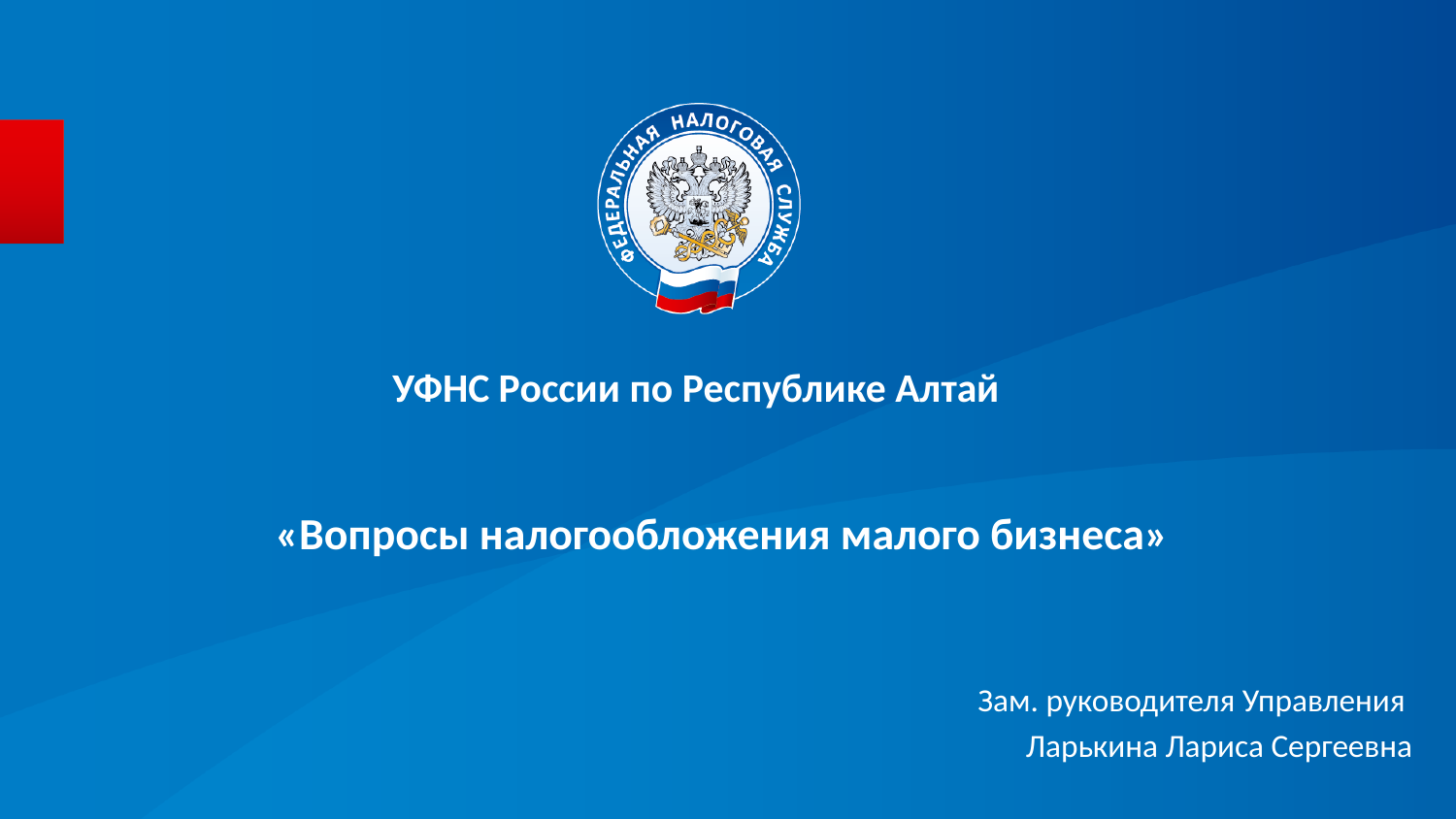

УФНС России по Республике Алтай
# «Вопросы налогообложения малого бизнеса»
Зам. руководителя Управления
Ларькина Лариса Сергеевна